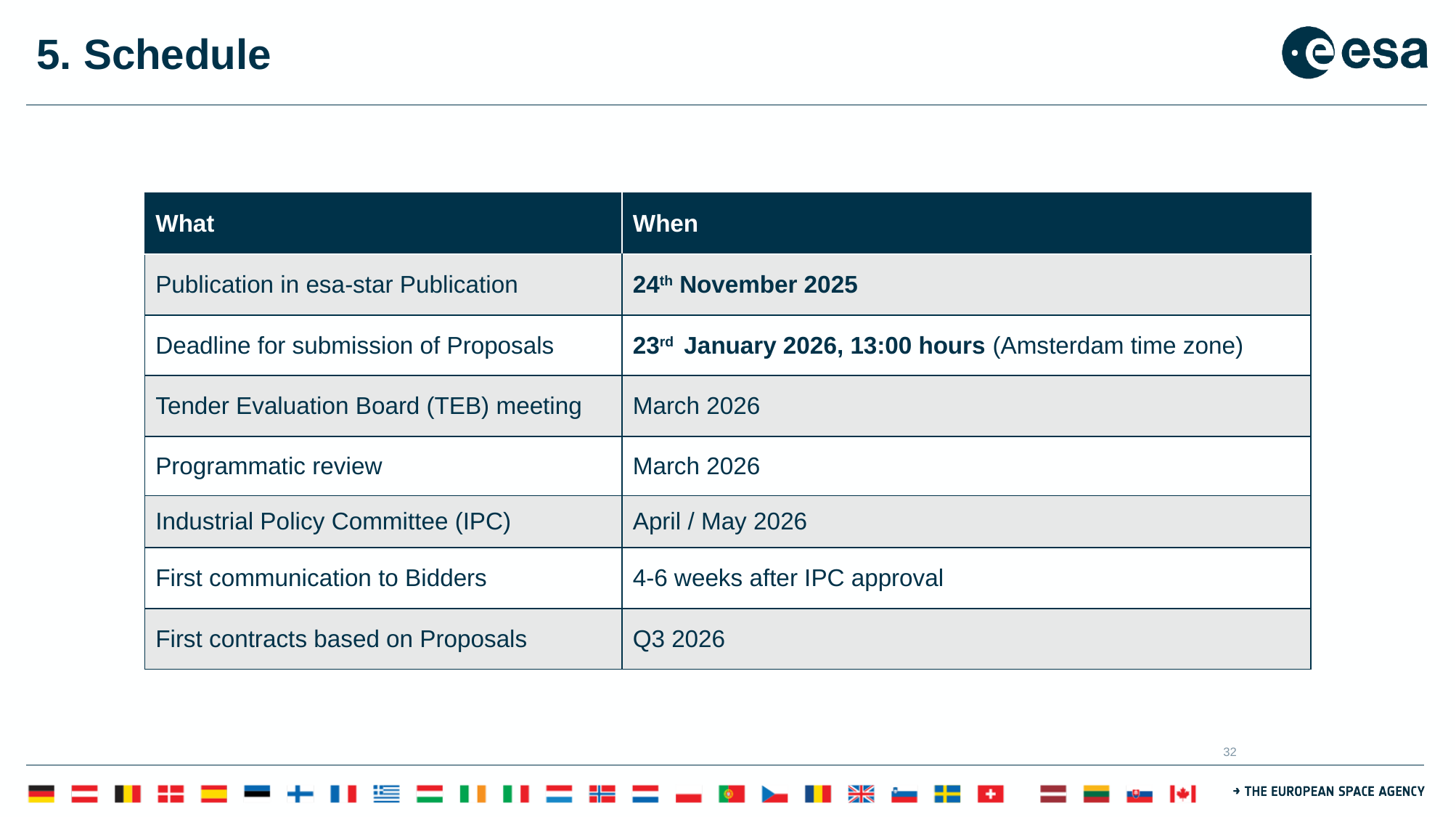

# 5. Schedule
| What | When |
| --- | --- |
| Publication in esa-star Publication | 24th November 2025 |
| Deadline for submission of Proposals | 23rd January 2026, 13:00 hours (Amsterdam time zone) |
| Tender Evaluation Board (TEB) meeting | March 2026 |
| Programmatic review | March 2026 |
| Industrial Policy Committee (IPC) | April / May 2026 |
| First communication to Bidders | 4-6 weeks after IPC approval |
| First contracts based on Proposals | Q3 2026 |